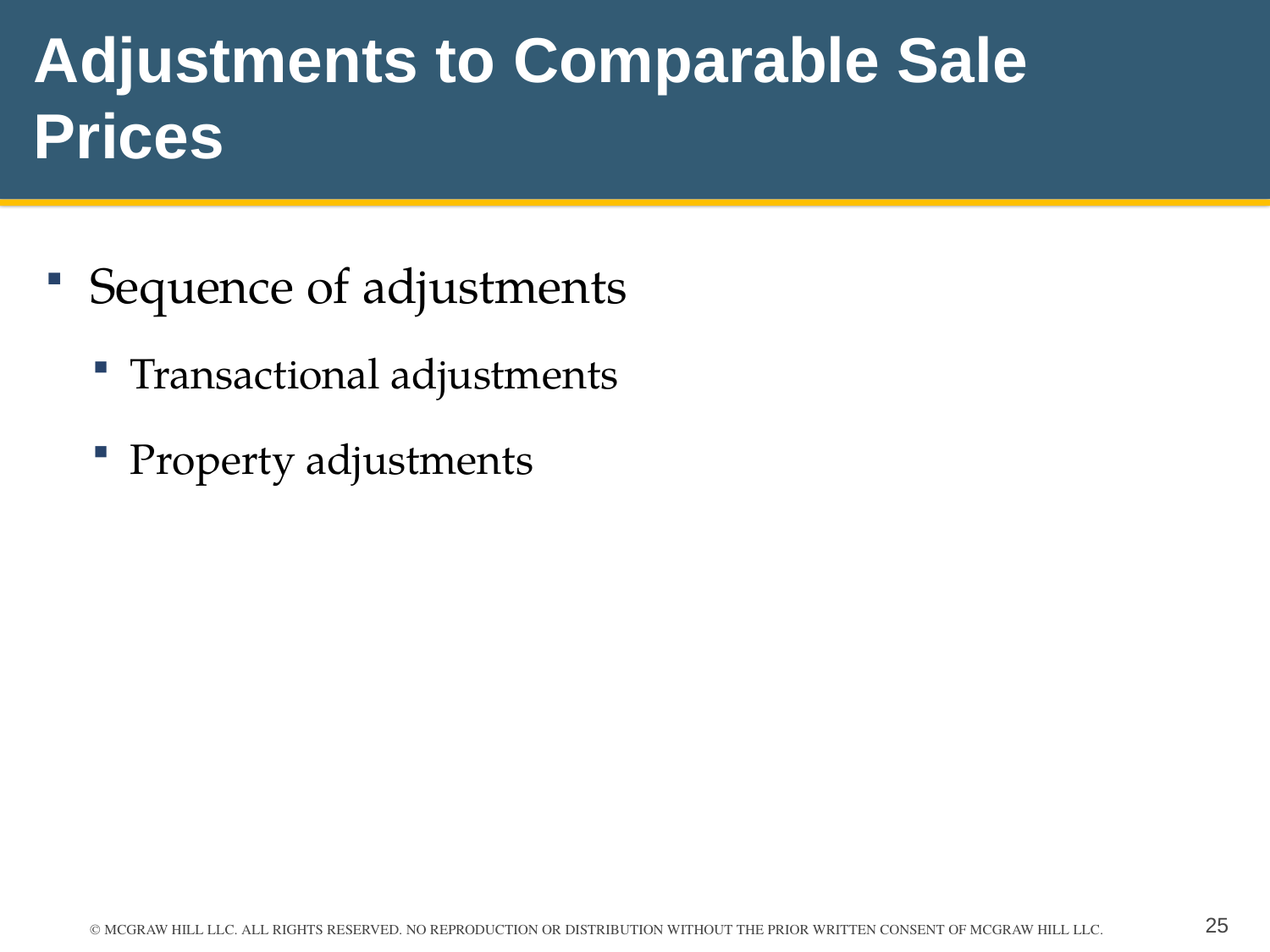

# Adjustments to Comparable Sale Prices
Sequence of adjustments
Transactional adjustments
Property adjustments
© MCGRAW HILL LLC. ALL RIGHTS RESERVED. NO REPRODUCTION OR DISTRIBUTION WITHOUT THE PRIOR WRITTEN CONSENT OF MCGRAW HILL LLC.
25